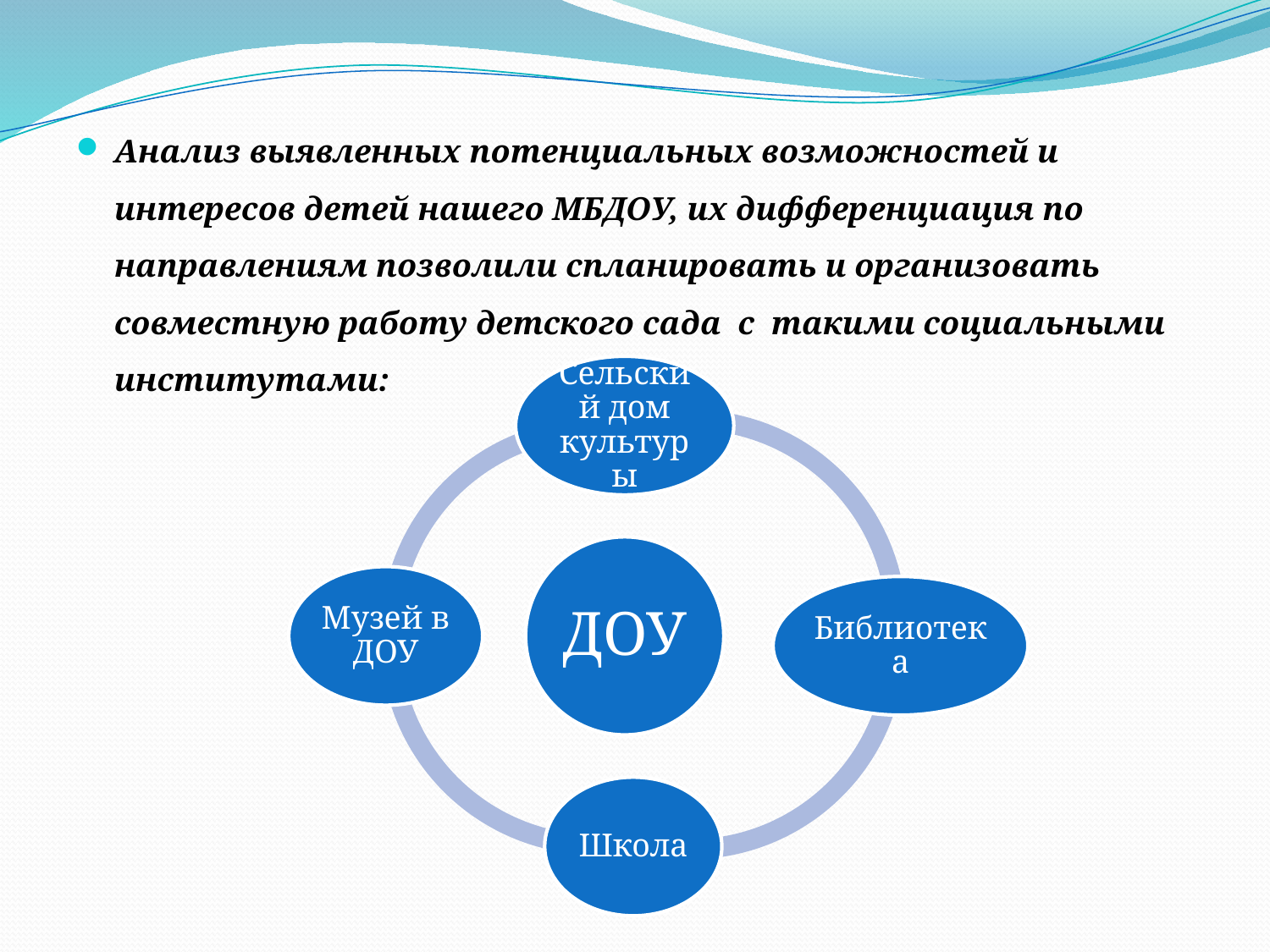

Анализ выявленных потенциальных возможностей и интересов детей нашего МБДОУ, их дифференциация по направлениям позволили спланировать и организовать совместную работу детского сада  с  такими социальными институтами:

ДОУ
Сельский дом культуры
Библиотека
Школа
Музей в ДОУ